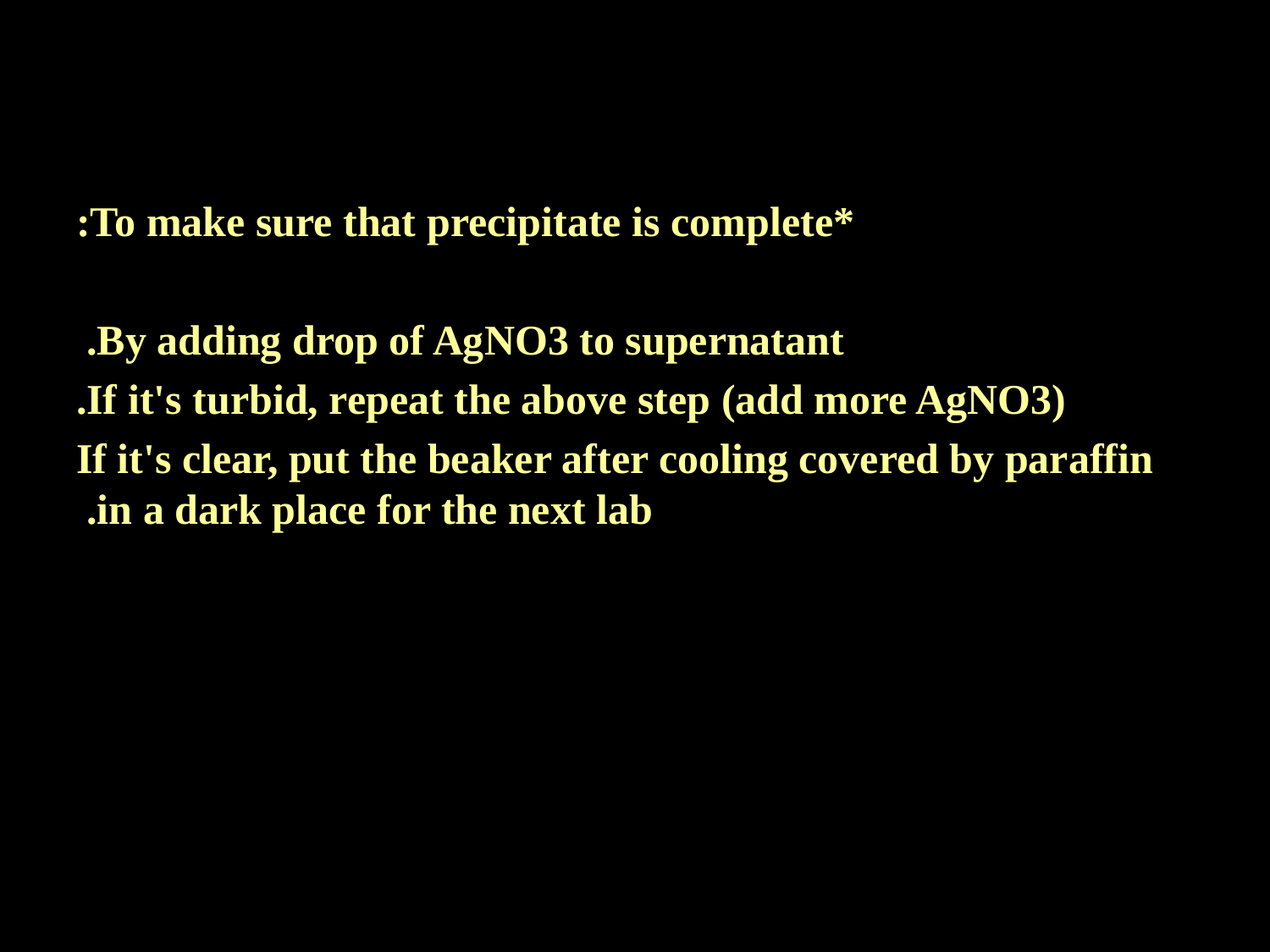

#

*To make sure that precipitate is complete:

By adding drop of AgNO3 to supernatant.
If it's turbid, repeat the above step (add more AgNO3).
If it's clear, put the beaker after cooling covered by paraffin in a dark place for the next lab.